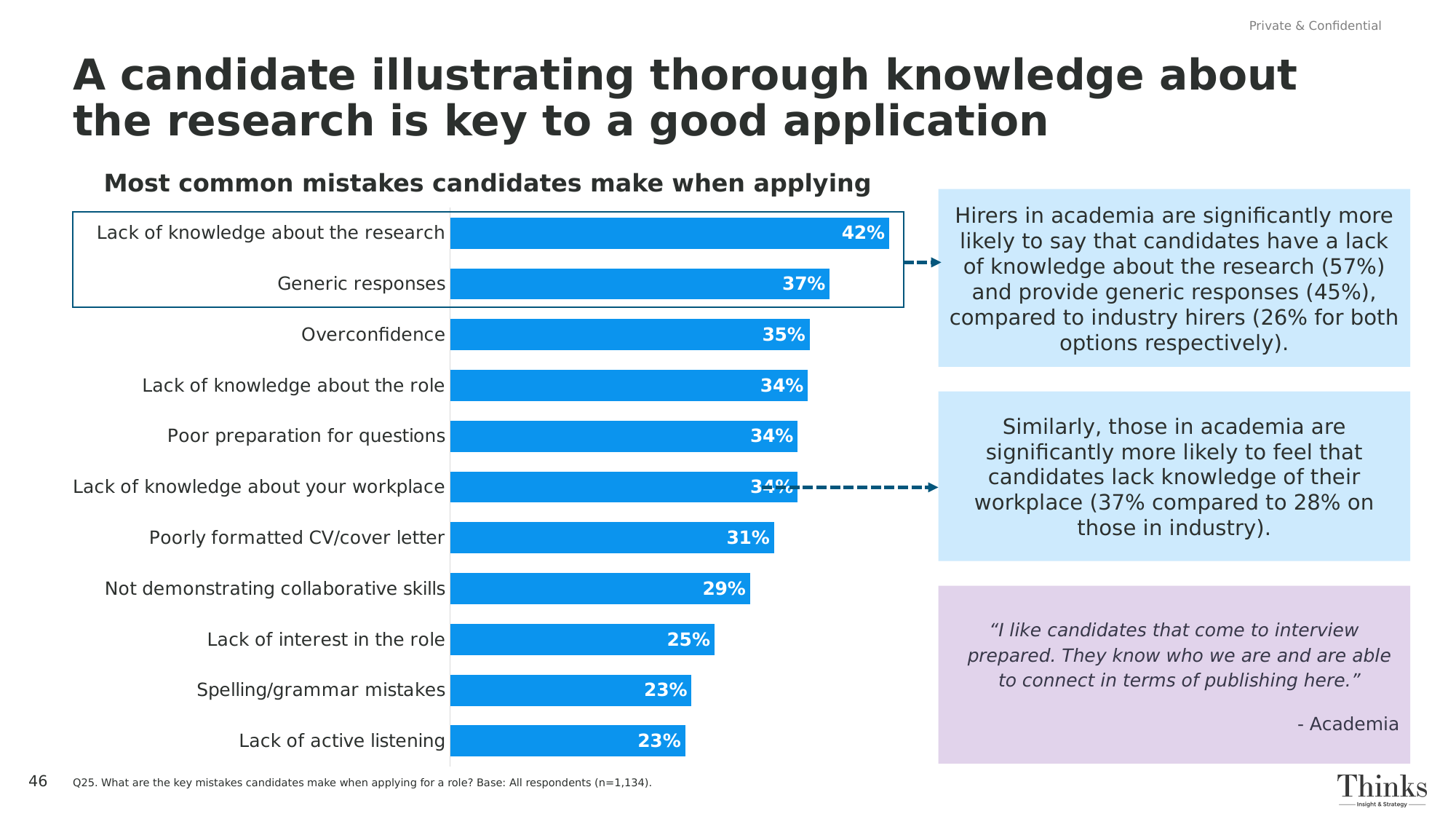

Private & Confidential
# A candidate illustrating thorough knowledge about the research is key to a good application
Most common mistakes candidates make when applying
Hirers in academia are significantly more likely to say that candidates have a lack of knowledge about the research (57%) and provide generic responses (45%), compared to industry hirers (26% for both options respectively).

### Chart

| Category | Series 1 |
|---|---|
| Lack of active listening | 0.22663139329805998 |
| Spelling/grammar mistakes | 0.2328042328042328 |
| Lack of interest in the role | 0.25485008818342153 |
| Not demonstrating collaborative skills | 0.2892416225749559 |
| Poorly formatted CV/cover letter | 0.31216931216931215 |
| Lack of knowledge about your workplace | 0.3350970017636684 |
| Poor preparation for questions | 0.3350970017636684 |
| Lack of knowledge about the role | 0.3447971781305115 |
| Overconfidence | 0.34656084656084657 |
| Generic responses | 0.36596119929453264 |
| Lack of knowledge about the research | 0.4232804232804233 |

Similarly, those in academia are significantly more likely to feel that candidates lack knowledge of their workplace (37% compared to 28% on those in industry).

“I like candidates that come to interview prepared. They know who we are and are able to connect in terms of publishing here.”
- Academia
46
Q25. What are the key mistakes candidates make when applying for a role? Base: All respondents (n=1,134).